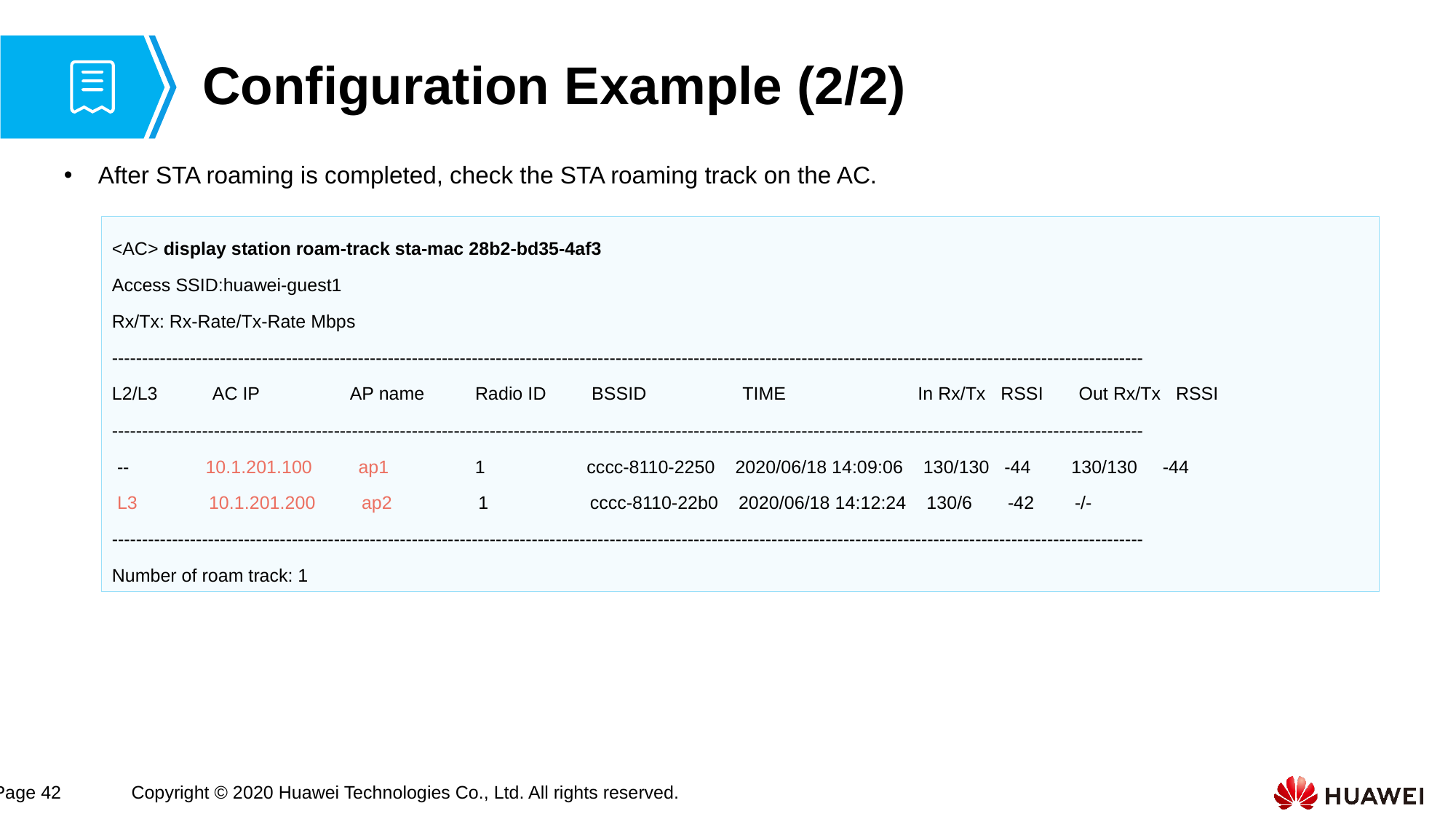

# Configuration Example (2/2)
After STA roaming is completed, check the STA roaming track on the AC.
<AC> display station roam-track sta-mac 28b2-bd35-4af3
Access SSID:huawei-guest1
Rx/Tx: Rx-Rate/Tx-Rate Mbps
----------------------------------------------------------------------------------------------------------------------------------------------------------------------------
L2/L3           AC IP                  AP name          Radio ID         BSSID                   TIME                          In Rx/Tx   RSSI       Out Rx/Tx   RSSI
----------------------------------------------------------------------------------------------------------------------------------------------------------------------------
 --               10.1.201.100         ap1                 1                    cccc-8110-2250    2020/06/18 14:09:06    130/130   -44        130/130     -44
 L3              10.1.201.200         ap2                 1                    cccc-8110-22b0    2020/06/18 14:12:24    130/6       -42        -/-
----------------------------------------------------------------------------------------------------------------------------------------------------------------------------
Number of roam track: 1